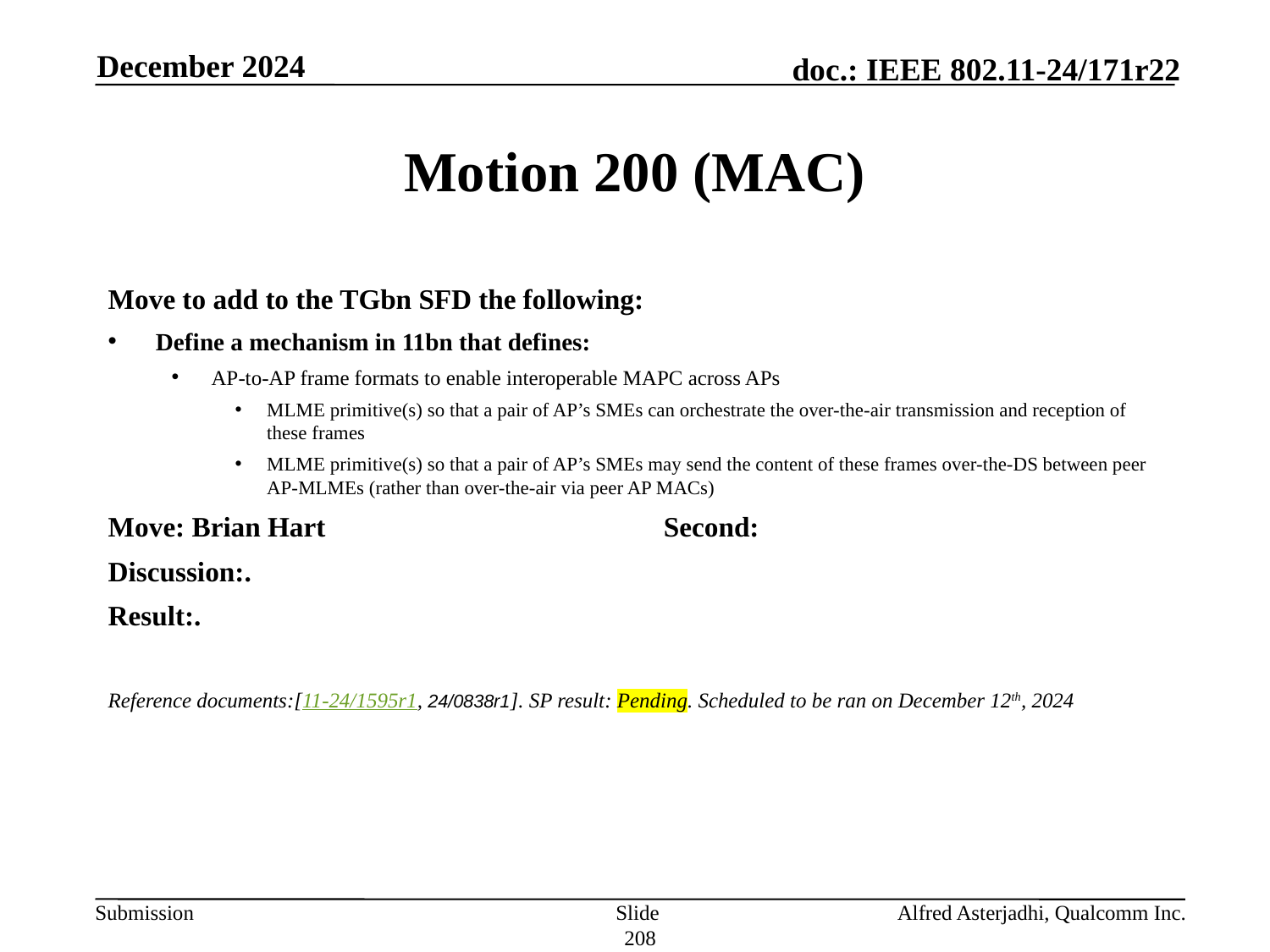

December 2024
# Motion 200 (MAC)
Move to add to the TGbn SFD the following:
Define a mechanism in 11bn that defines:
AP-to-AP frame formats to enable interoperable MAPC across APs
MLME primitive(s) so that a pair of AP’s SMEs can orchestrate the over-the-air transmission and reception of these frames
MLME primitive(s) so that a pair of AP’s SMEs may send the content of these frames over-the-DS between peer AP-MLMEs (rather than over-the-air via peer AP MACs)
Move: Brian Hart			Second:
Discussion:.
Result:.

Reference documents:[11-24/1595r1, 24/0838r1]. SP result: Pending. Scheduled to be ran on December 12th, 2024

Slide 208
Alfred Asterjadhi, Qualcomm Inc.